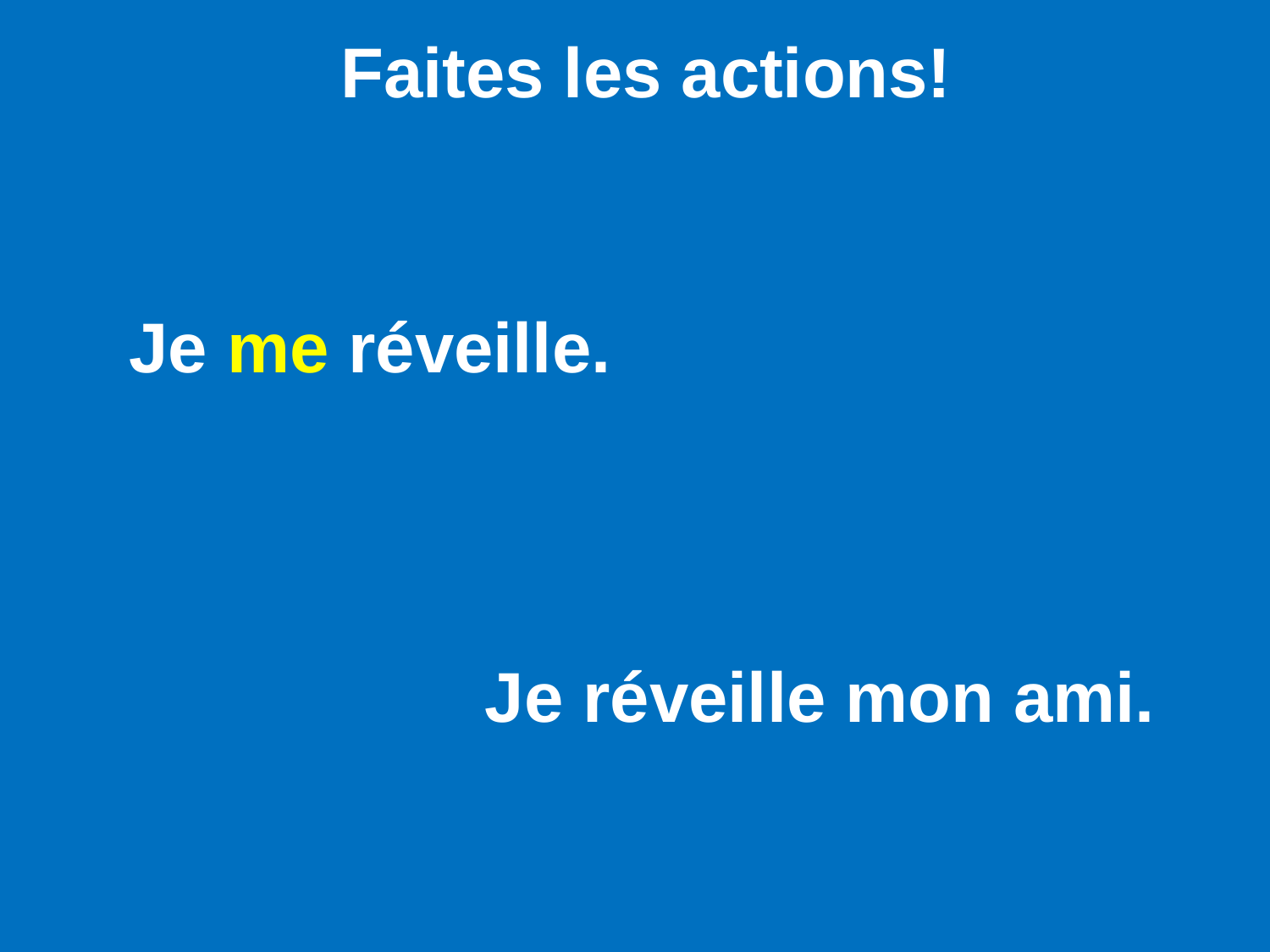

Faites les actions!
Je me réveille.
Je réveille mon ami.